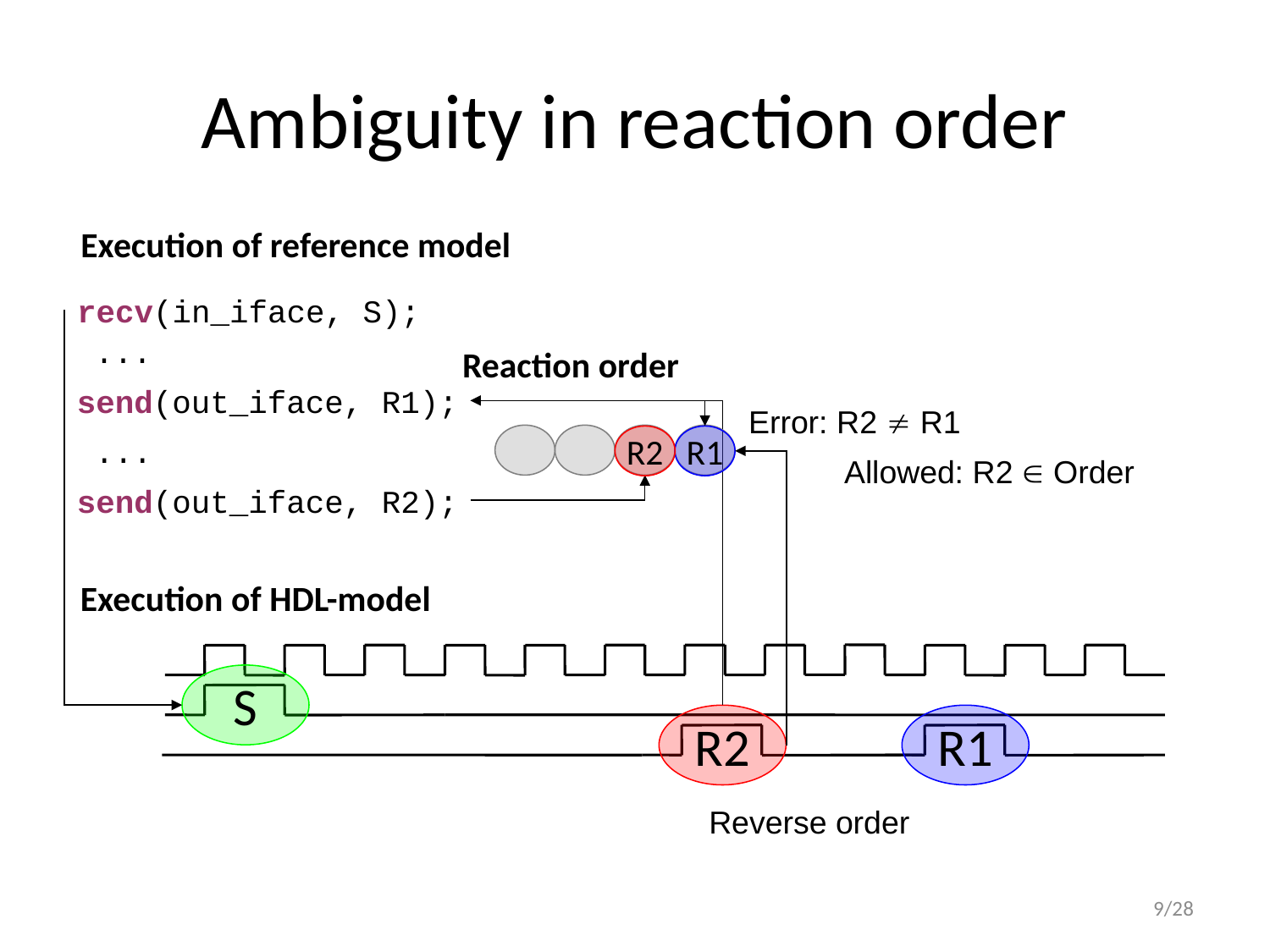

# Ambiguity in reaction order
Execution of reference model
recv(in_iface, S);
...
Reaction order
send(out_iface, R1);
Error: R2 ≠ R1
...

R2
R1
Allowed: R2 ∈ Order
send(out_iface, R2);
Execution of HDL-model

S

R2
R1

Reverse order
9/28